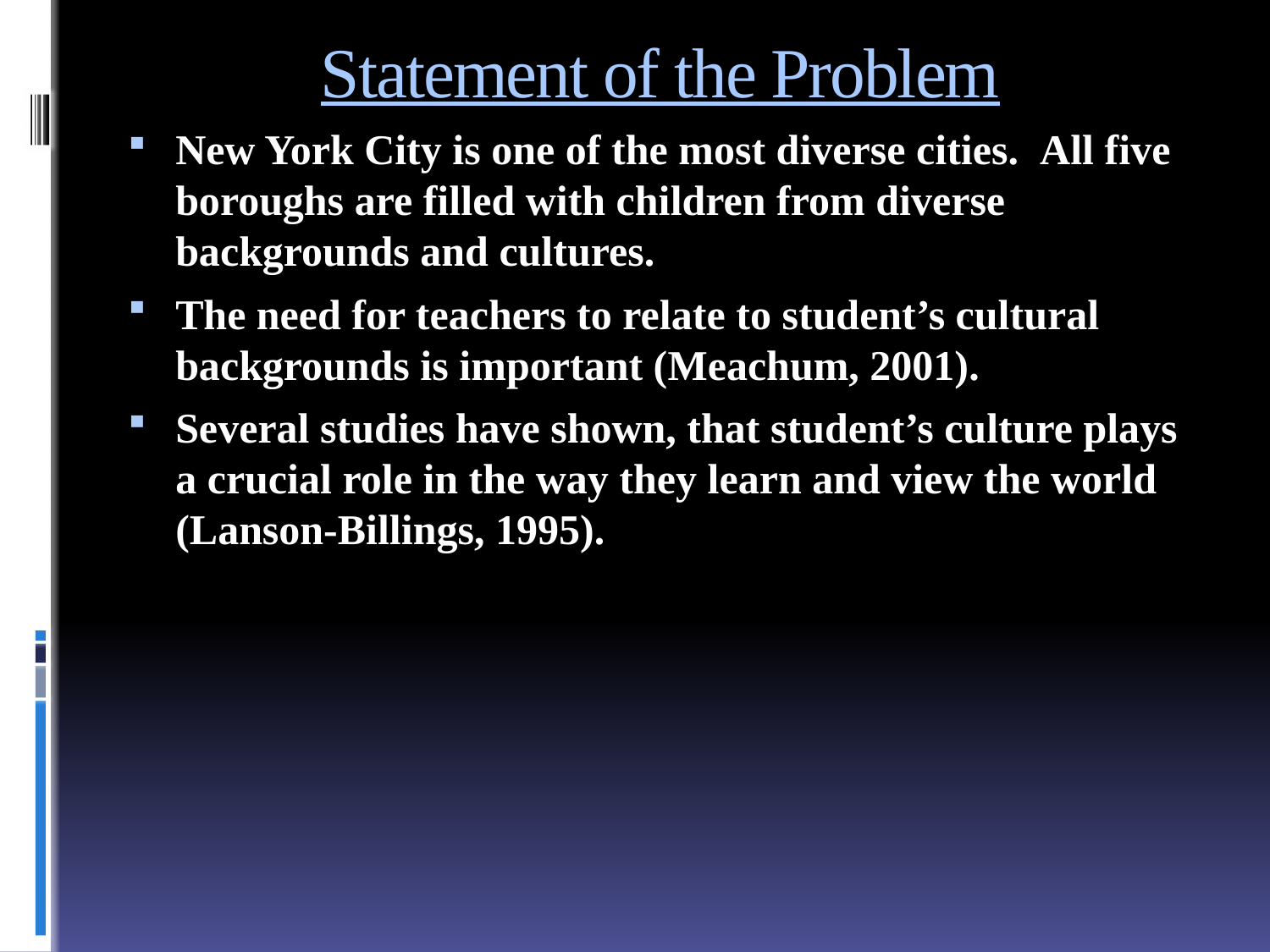

# Statement of the Problem
New York City is one of the most diverse cities.  All five boroughs are filled with children from diverse backgrounds and cultures.
The need for teachers to relate to student’s cultural backgrounds is important (Meachum, 2001).
Several studies have shown, that student’s culture plays a crucial role in the way they learn and view the world (Lanson-Billings, 1995).